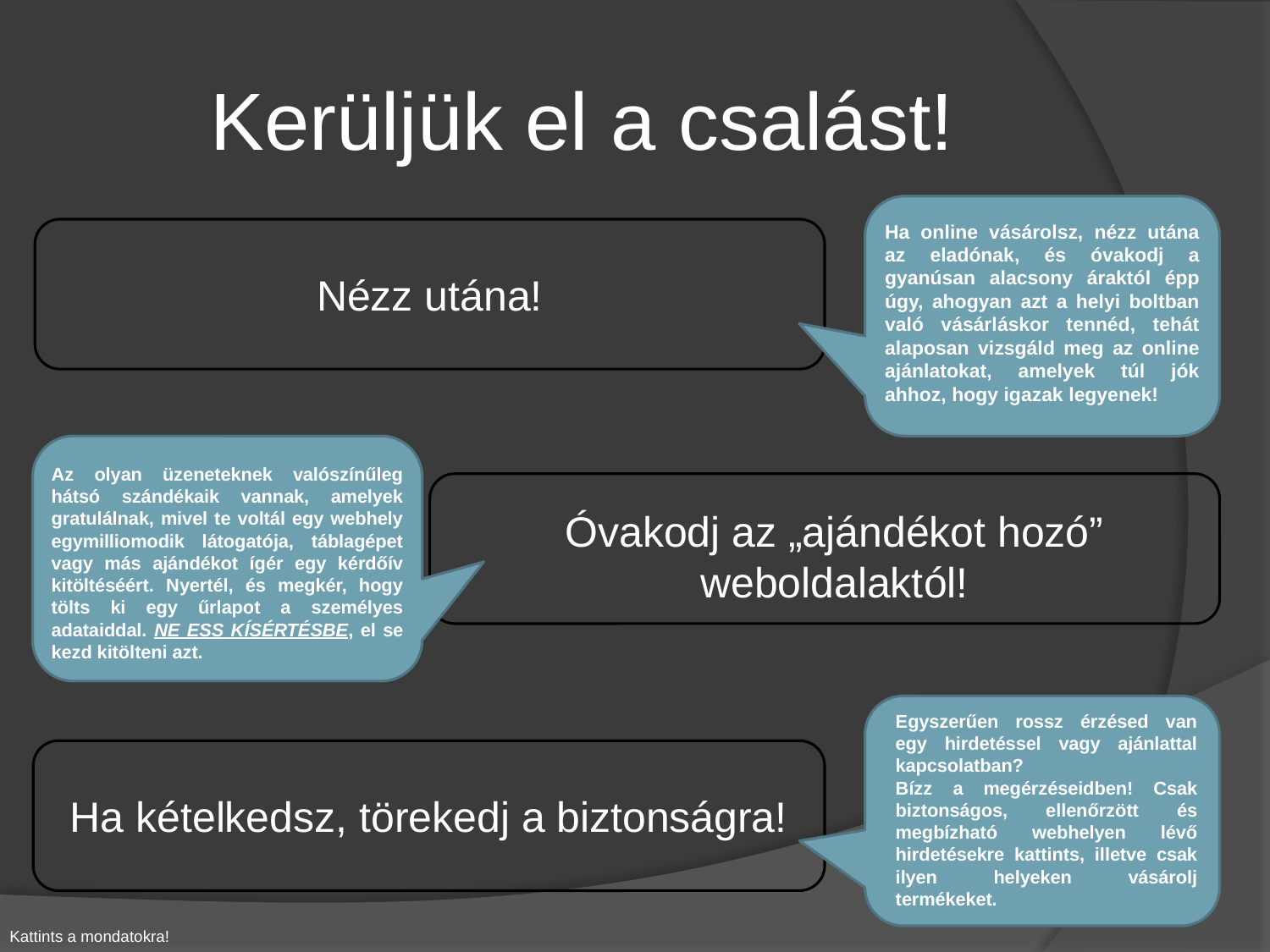

# Kerüljük el a csalást!

Ha online vásárolsz, nézz utána az eladónak, és óvakodj a gyanúsan alacsony áraktól épp úgy, ahogyan azt a helyi boltban való vásárláskor tennéd, tehát alaposan vizsgáld meg az online ajánlatokat, amelyek túl jók ahhoz, hogy igazak legyenek!

Nézz utána!

Az olyan üzeneteknek valószínűleg hátsó szándékaik vannak, amelyek gratulálnak, mivel te voltál egy webhely egymilliomodik látogatója, táblagépet vagy más ajándékot ígér egy kérdőív kitöltéséért. Nyertél, és megkér, hogy tölts ki egy űrlapot a személyes adataiddal. NE ESS KÍSÉRTÉSBE, el se kezd kitölteni azt.

Óvakodj az „ajándékot hozó” weboldalaktól!

Egyszerűen rossz érzésed van egy hirdetéssel vagy ajánlattal kapcsolatban?
Bízz a megérzéseidben! Csak biztonságos, ellenőrzött és megbízható webhelyen lévő hirdetésekre kattints, illetve csak ilyen helyeken vásárolj termékeket.

Ha kételkedsz, törekedj a biztonságra!
Kattints a mondatokra!